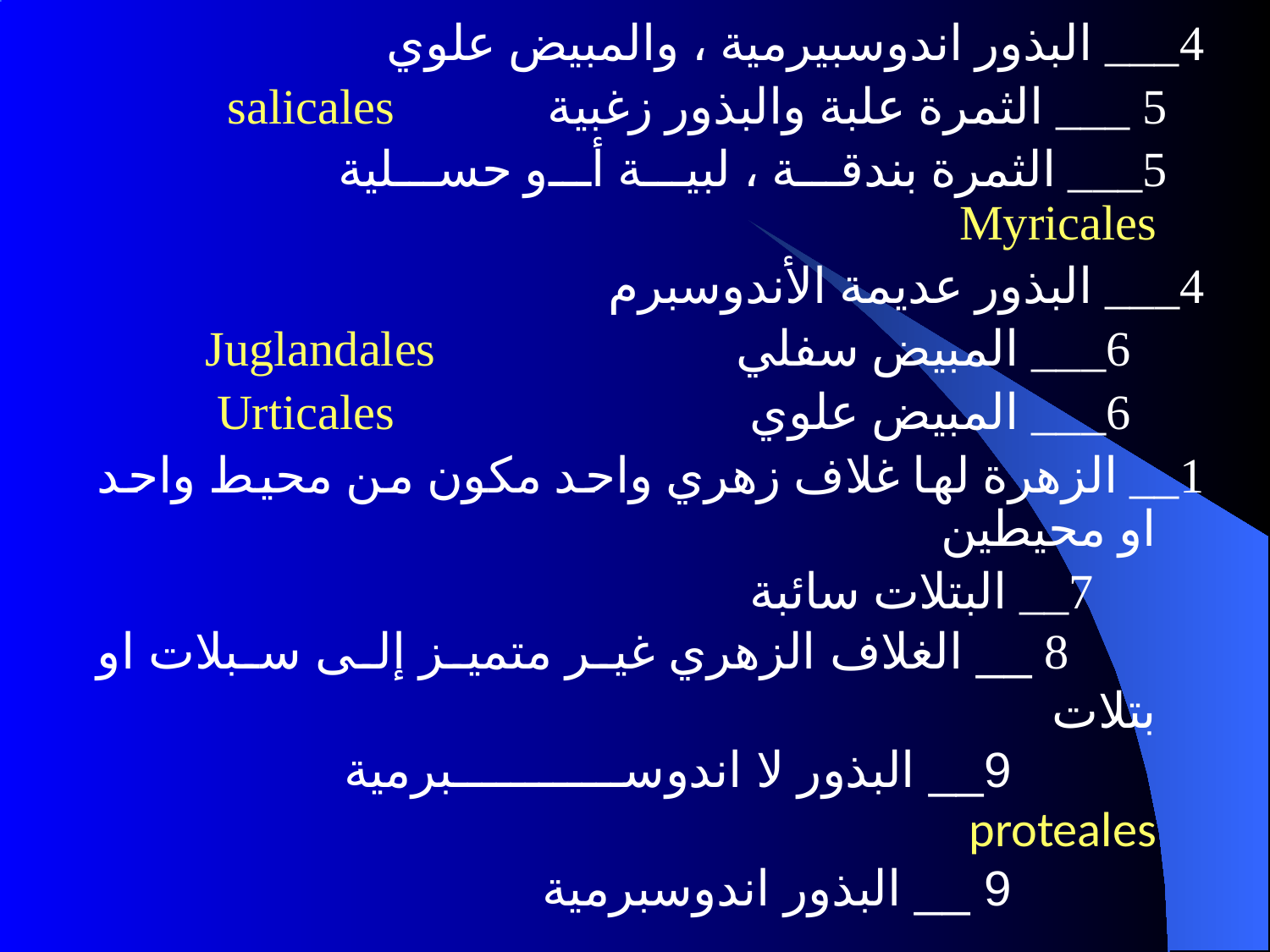

4___ البذور اندوسبيرمية ، والمبيض علوي
   5 ___ الثمرة علبة والبذور زغبية 			salicales
   5___ الثمرة بندقة ، لبية أو حسلية 			Myricales
4___ البذور عديمة الأندوسبرم
      6___ المبيض سفلي 			       Juglandales
      6___ المبيض علوي 				Urticales
1__ الزهرة لها غلاف زهري واحد مكون من محيط واحد او محيطين
         7__ البتلات سائبة
           8 __ الغلاف الزهري غير متميز إلى سبلات او بتلات
              9__ البذور لا اندوسبرمية 			proteales
              9 __ البذور اندوسبرمية